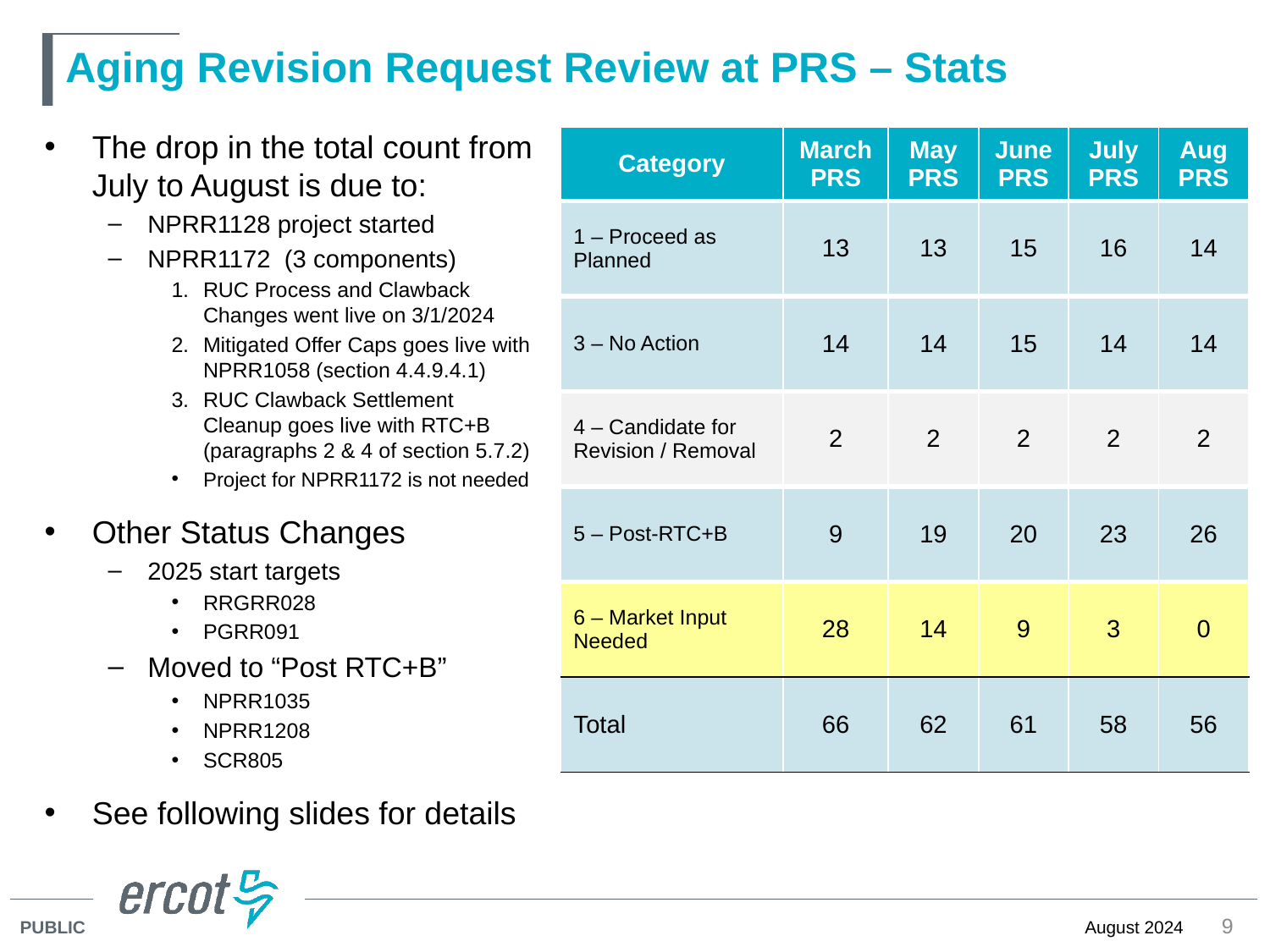

# Aging Revision Request Review at PRS – Stats
The drop in the total count from July to August is due to:
NPRR1128 project started
NPRR1172  (3 components)
RUC Process and Clawback Changes went live on 3/1/2024
Mitigated Offer Caps goes live with NPRR1058 (section 4.4.9.4.1)
RUC Clawback Settlement Cleanup goes live with RTC+B (paragraphs 2 & 4 of section 5.7.2)
Project for NPRR1172 is not needed

Other Status Changes
2025 start targets
RRGRR028
PGRR091
Moved to “Post RTC+B”
NPRR1035
NPRR1208
SCR805

See following slides for details
| Category | March PRS | May PRS | June PRS | July PRS | Aug PRS |
| --- | --- | --- | --- | --- | --- |
| 1 – Proceed as Planned | 13 | 13 | 15 | 16 | 14 |
| 3 – No Action | 14 | 14 | 15 | 14 | 14 |
| 4 – Candidate for Revision / Removal | 2 | 2 | 2 | 2 | 2 |
| 5 – Post-RTC+B | 9 | 19 | 20 | 23 | 26 |
| 6 – Market Input Needed | 28 | 14 | 9 | 3 | 0 |
| Total | 66 | 62 | 61 | 58 | 56 |
9